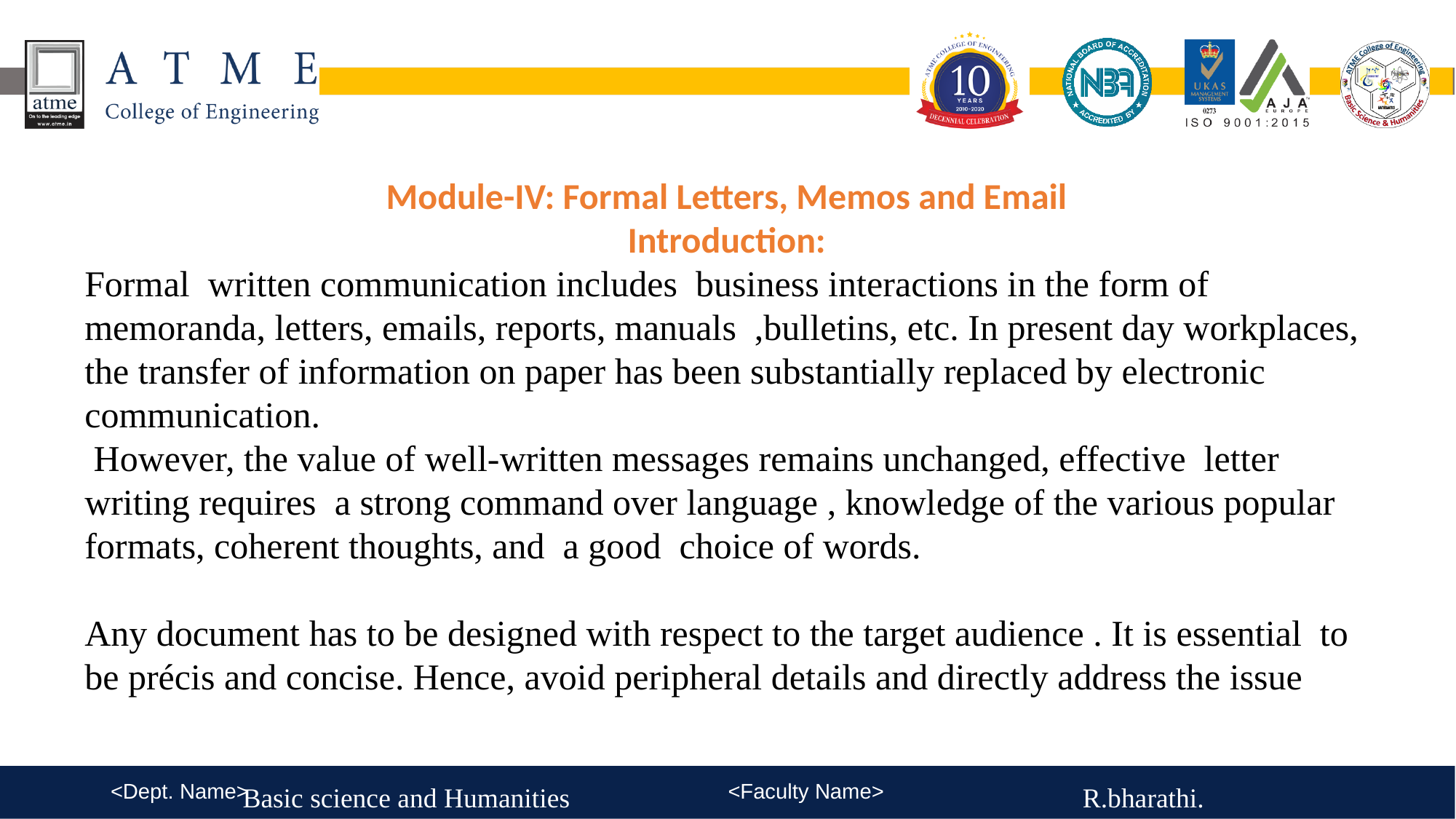

Module-IV: Formal Letters, Memos and Email
Introduction:
Formal  written communication includes  business interactions in the form of memoranda, letters, emails, reports, manuals  ,bulletins, etc. In present day workplaces, the transfer of information on paper has been substantially replaced by electronic communication.
 However, the value of well-written messages remains unchanged, effective  letter writing requires  a strong command over language , knowledge of the various popular formats, coherent thoughts, and  a good  choice of words.

Any document has to be designed with respect to the target audience . It is essential  to be précis and concise. Hence, avoid peripheral details and directly address the issue
Basic science and Humanities
R.bharathi.